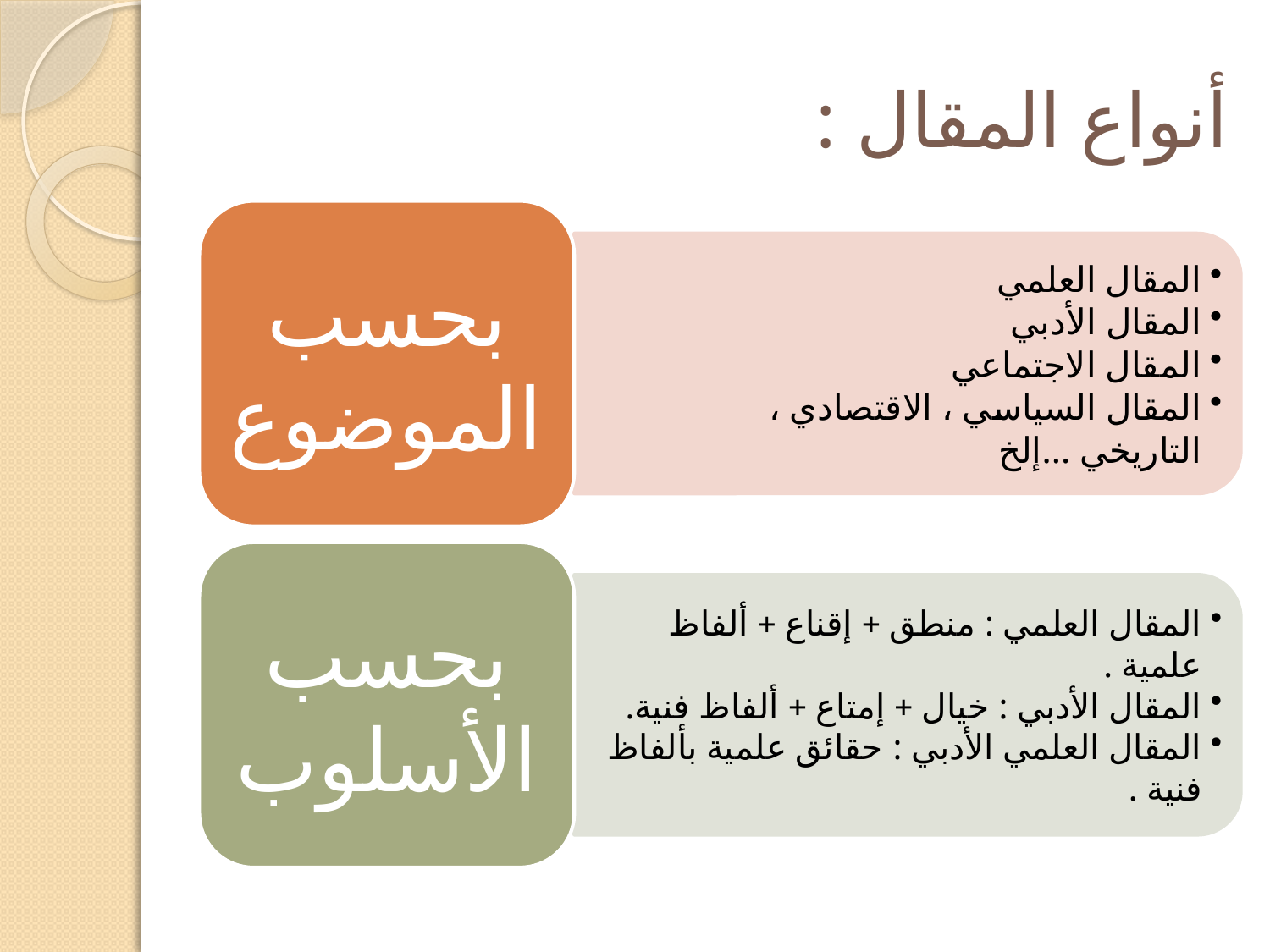

# أنواع المقال :
بحسب الموضوع
المقال العلمي
المقال العلمي : منطق + إقناع + ألفاظ علمية .